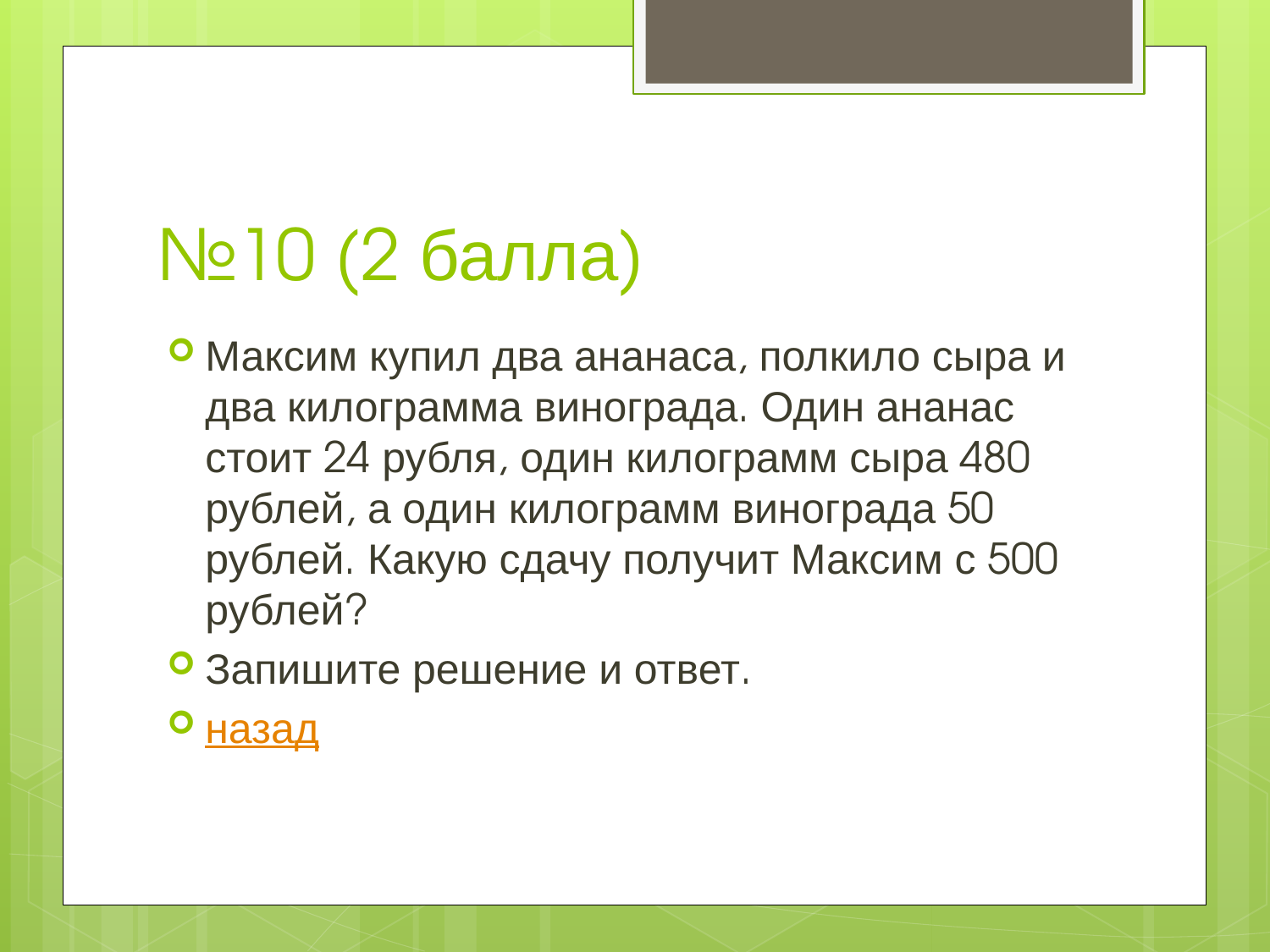

# №10 (2 балла)
Максим купил два ананаса, полкило сыра и два килограмма винограда. Один ананас стоит 24 рубля, один килограмм сыра 480 рублей, а один килограмм винограда 50 рублей. Какую сдачу получит Максим с 500 рублей?
Запишите решение и ответ.
назад